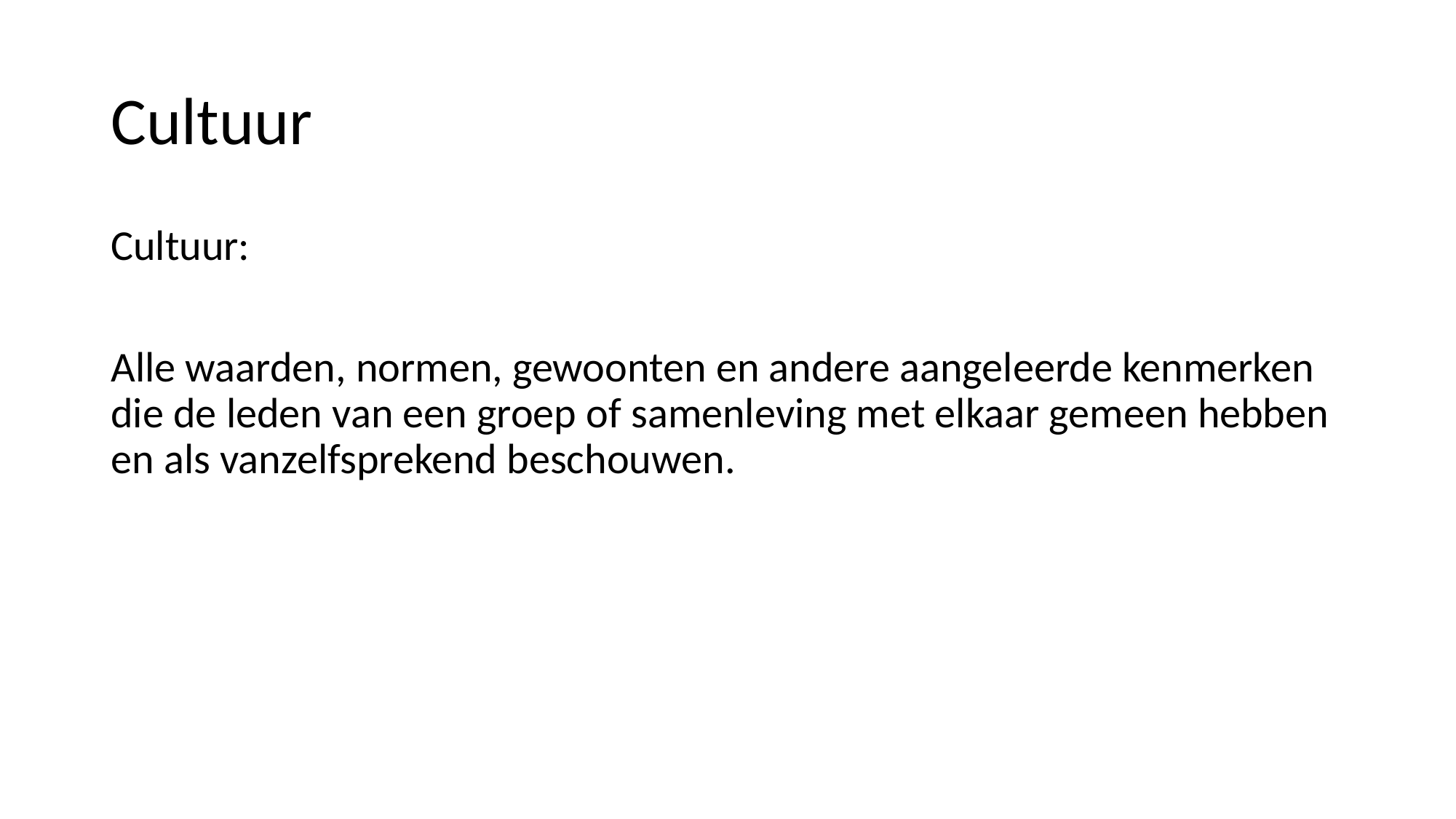

# Cultuur
Cultuur:

Alle waarden, normen, gewoonten en andere aangeleerde kenmerken die de leden van een groep of samenleving met elkaar gemeen hebben en als vanzelfsprekend beschouwen.